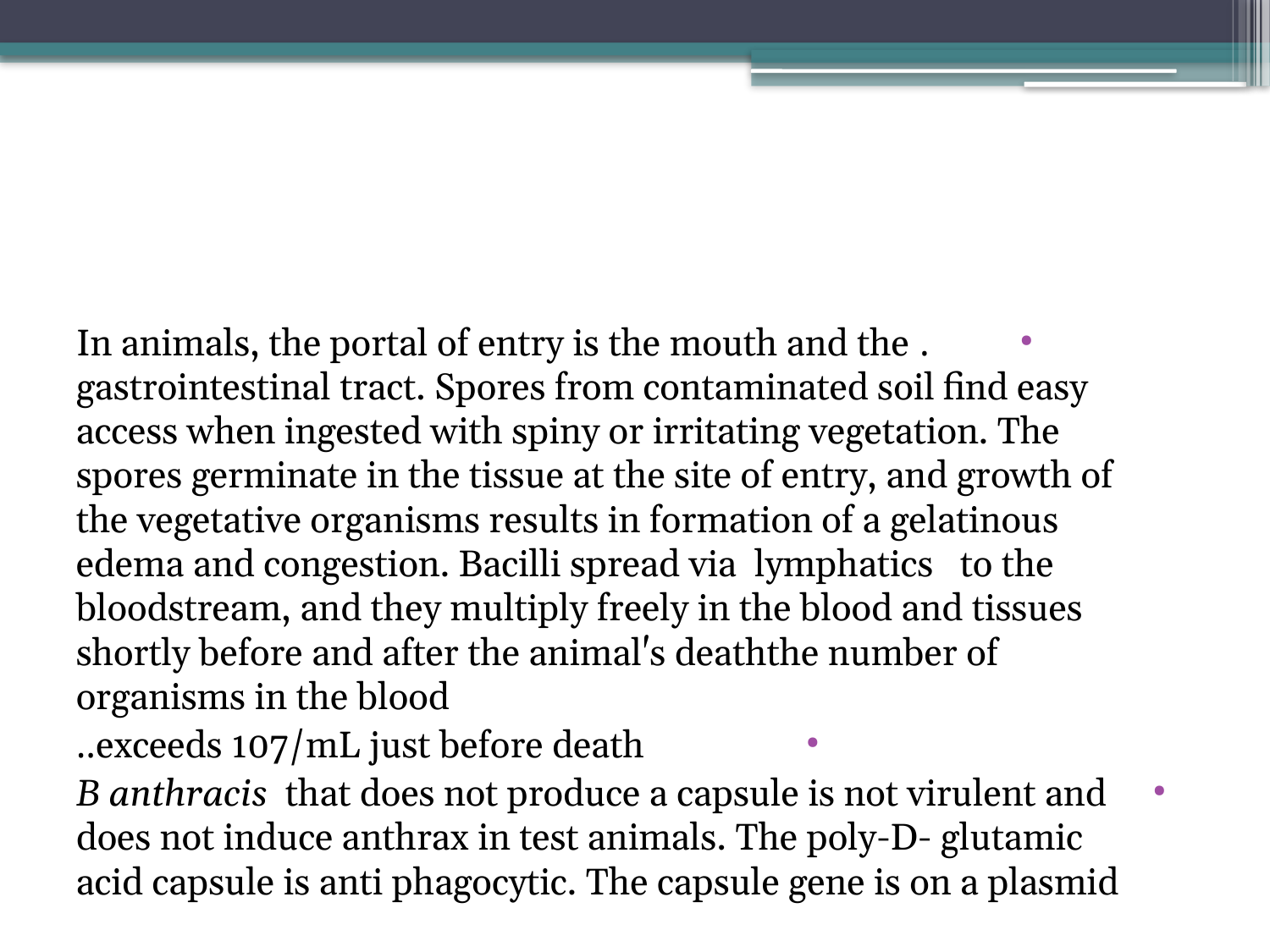

#
. In animals, the portal of entry is the mouth and the gastrointestinal tract. Spores from contaminated soil find easy access when ingested with spiny or irritating vegetation. The spores germinate in the tissue at the site of entry, and growth of the vegetative organisms results in formation of a gelatinous edema and congestion. Bacilli spread via  lymphatics   to the bloodstream, and they multiply freely in the blood and tissues shortly before and after the animal's deaththe number of organisms in the blood
exceeds 107/mL just before death..
B anthracis  that does not produce a capsule is not virulent and does not induce anthrax in test animals. The poly-D- glutamic acid capsule is anti phagocytic. The capsule gene is on a plasmid